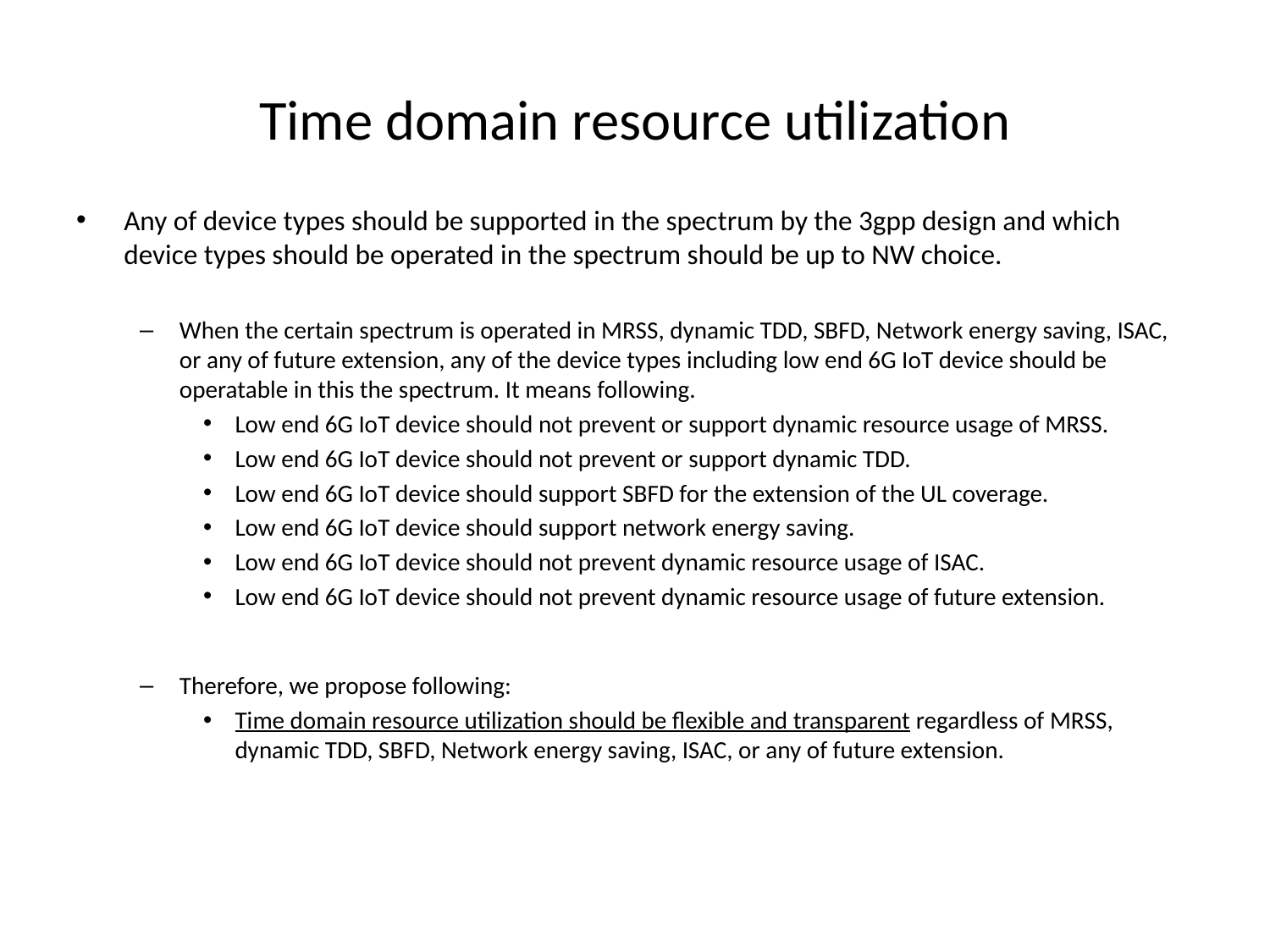

# Time domain resource utilization
Any of device types should be supported in the spectrum by the 3gpp design and which device types should be operated in the spectrum should be up to NW choice.

When the certain spectrum is operated in MRSS, dynamic TDD, SBFD, Network energy saving, ISAC, or any of future extension, any of the device types including low end 6G IoT device should be operatable in this the spectrum. It means following.
Low end 6G IoT device should not prevent or support dynamic resource usage of MRSS.
Low end 6G IoT device should not prevent or support dynamic TDD.
Low end 6G IoT device should support SBFD for the extension of the UL coverage.
Low end 6G IoT device should support network energy saving.
Low end 6G IoT device should not prevent dynamic resource usage of ISAC.
Low end 6G IoT device should not prevent dynamic resource usage of future extension.

Therefore, we propose following:
Time domain resource utilization should be flexible and transparent regardless of MRSS, dynamic TDD, SBFD, Network energy saving, ISAC, or any of future extension.